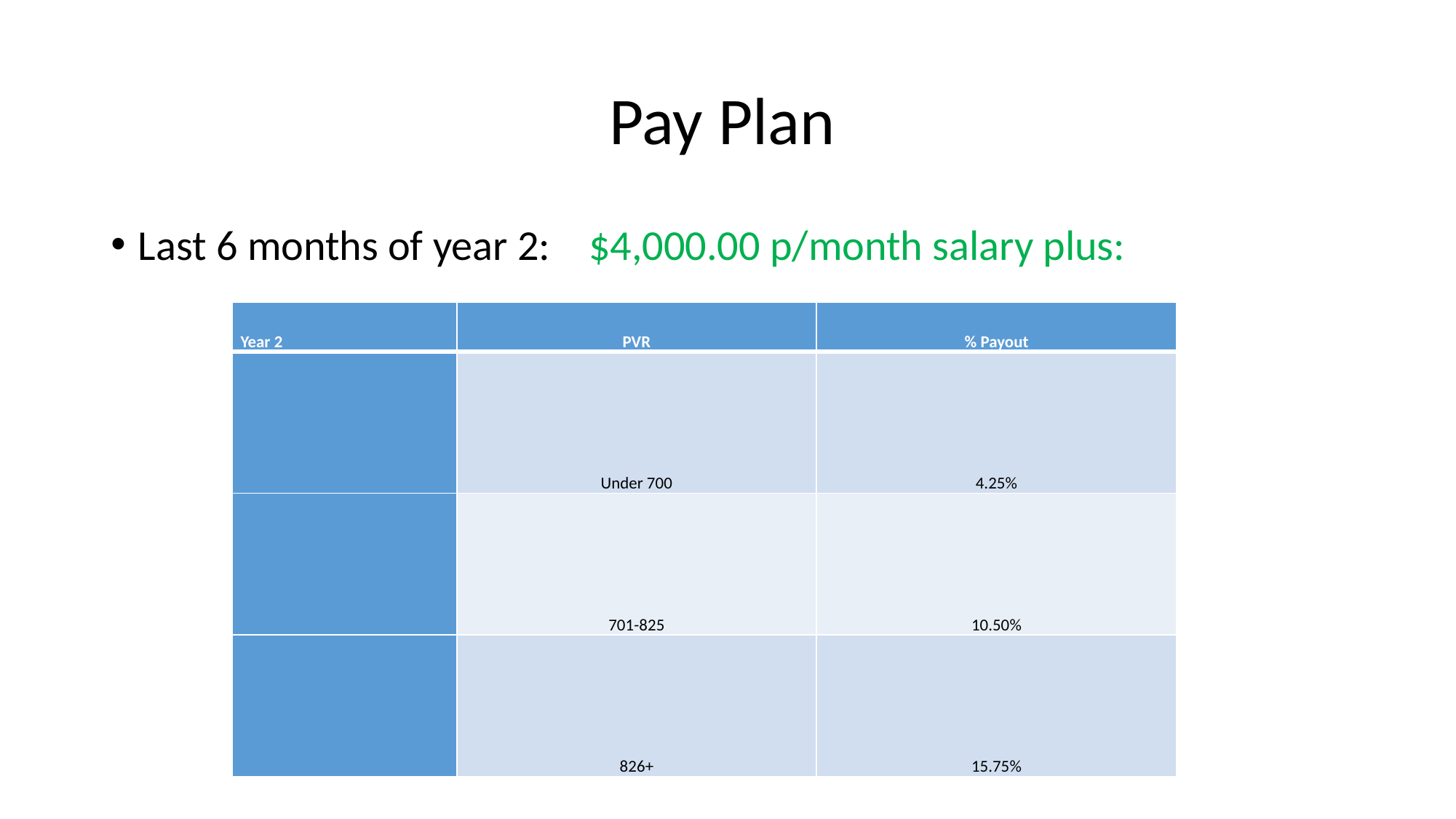

# Pay Plan
Last 6 months of year 2:    $4,000.00 p/month salary plus:
| Year 2 | PVR | % Payout |
| --- | --- | --- |
|  | Under 700 | 4.25% |
|  | 701-825 | 10.50% |
|  | 826+ | 15.75% |